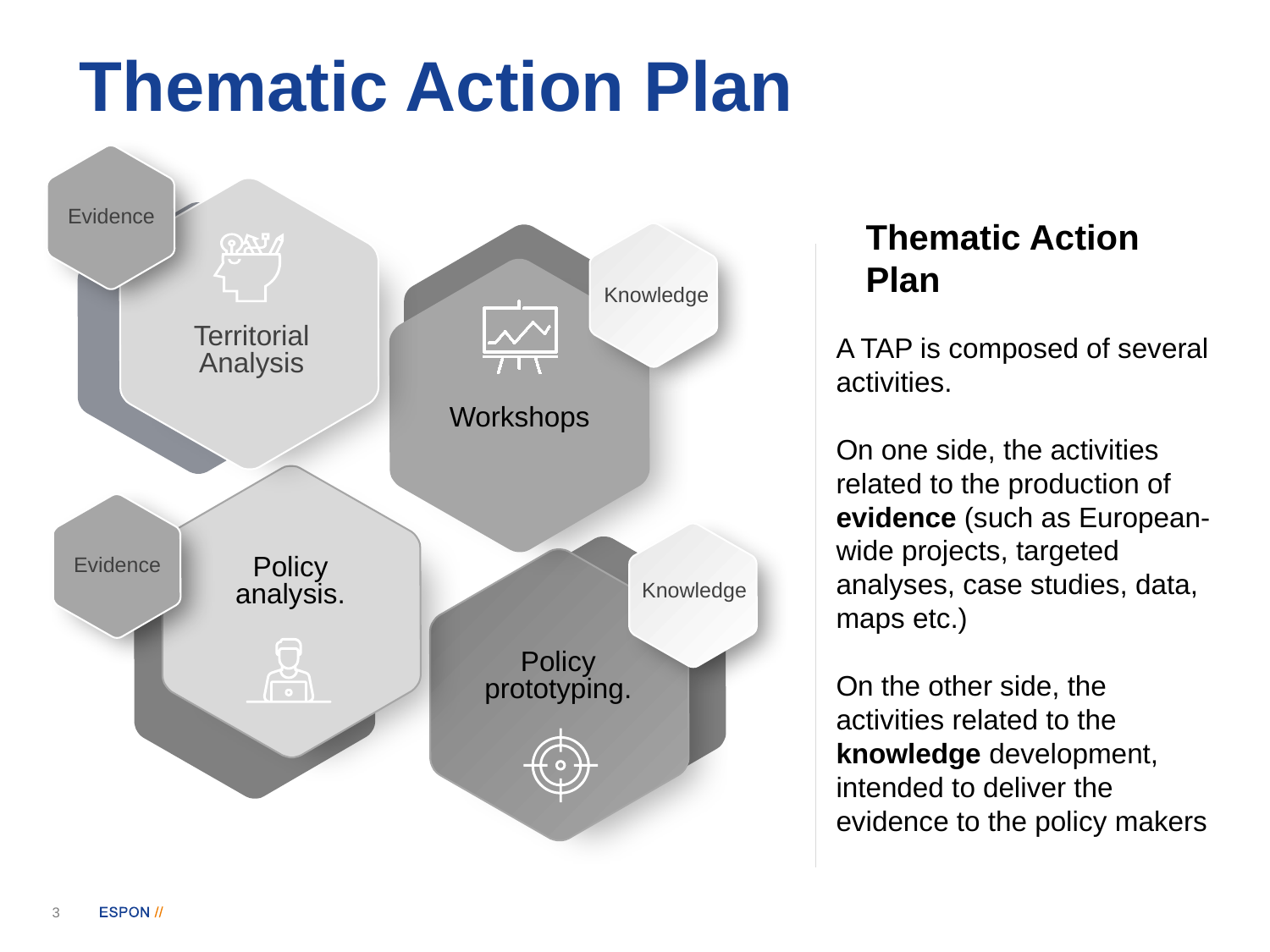

# Thematic Action Plan

Evidence

Thematic Action Plan

Knowledge

Territorial Analysis
A TAP is composed of several activities.

On one side, the activities related to the production of evidence (such as European-wide projects, targeted analyses, case studies, data, maps etc.)

On the other side, the activities related to the knowledge development, intended to deliver the evidence to the policy makers

Workshops

Evidence
Policy analysis.

Knowledge

Policy prototyping.

3